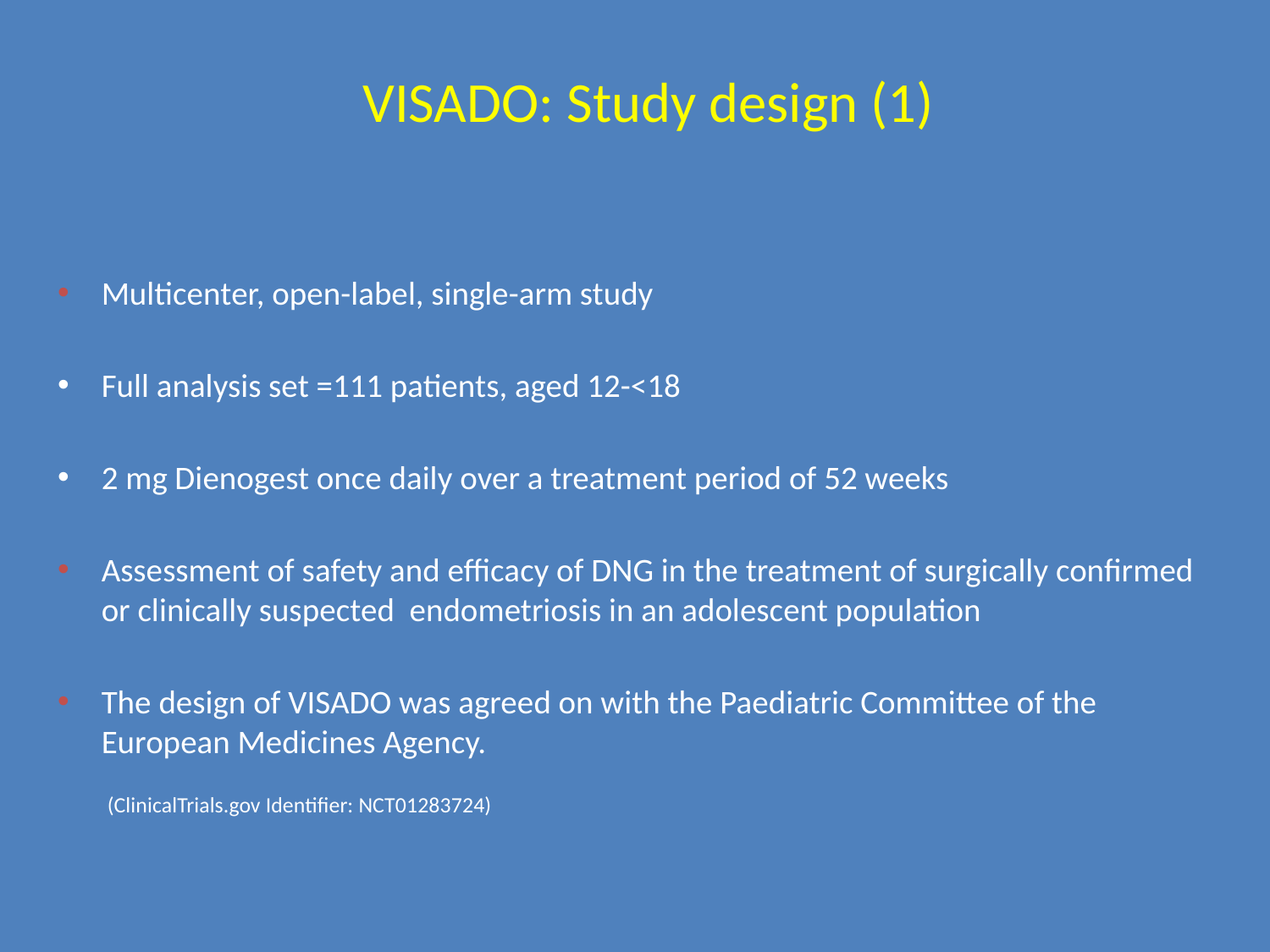

# VISADO: Study design (1)

Multicenter, open-label, single-arm study

Full analysis set =111 patients, aged 12-<18

2 mg Dienogest once daily over a treatment period of 52 weeks

Assessment of safety and efficacy of DNG in the treatment of surgically confirmed or clinically suspected  endometriosis in an adolescent population

The design of VISADO was agreed on with the Paediatric Committee of the European Medicines Agency.
     (ClinicalTrials.gov Identifier: NCT01283724)